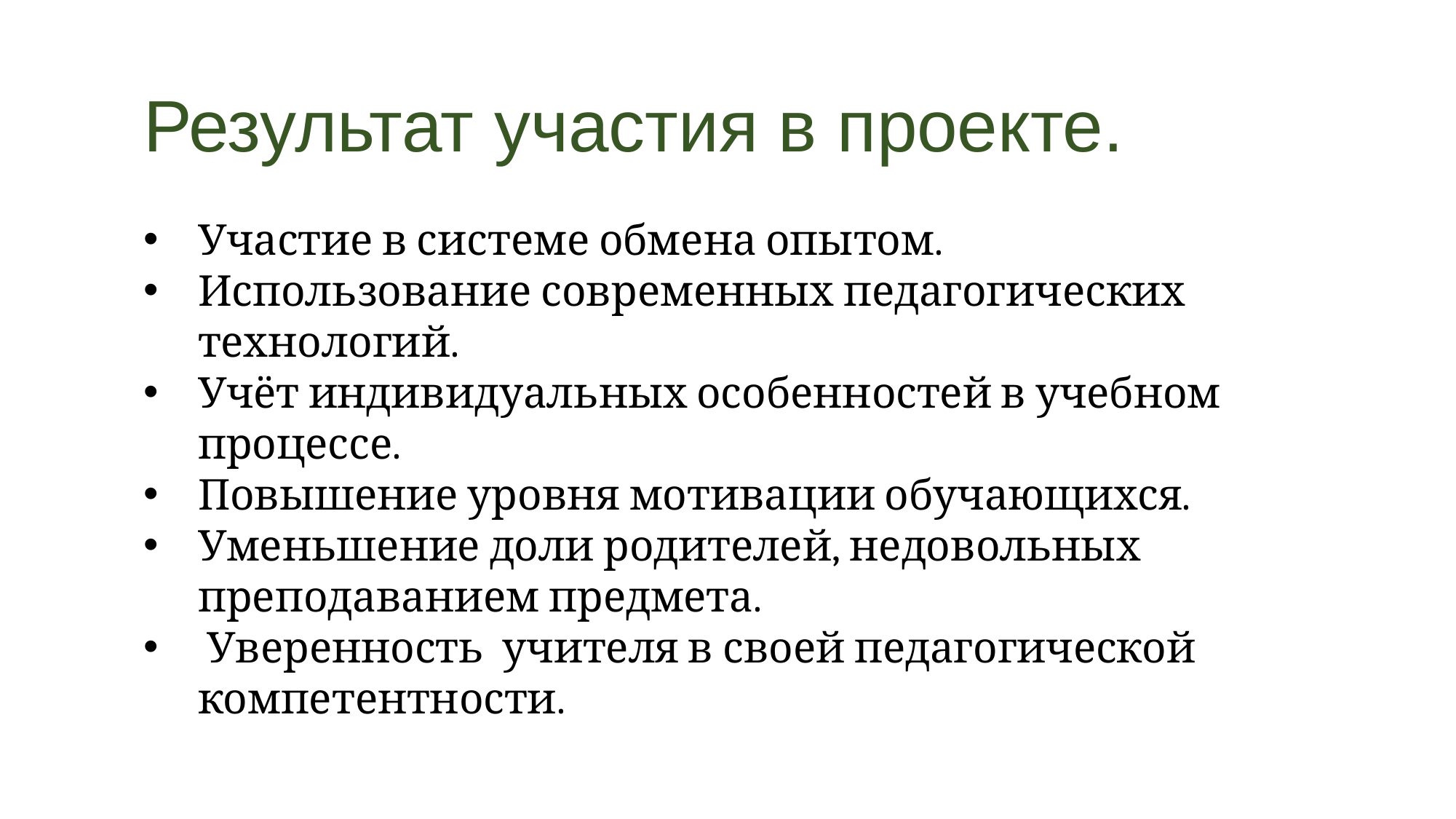

Результат участия в проекте.
Участие в системе обмена опытом.
Использование современных педагогических технологий.
Учёт индивидуальных особенностей в учебном процессе.
Повышение уровня мотивации обучающихся.
Уменьшение доли родителей, недовольных преподаванием предмета.
 Уверенность  учителя в своей педагогической компетентности.